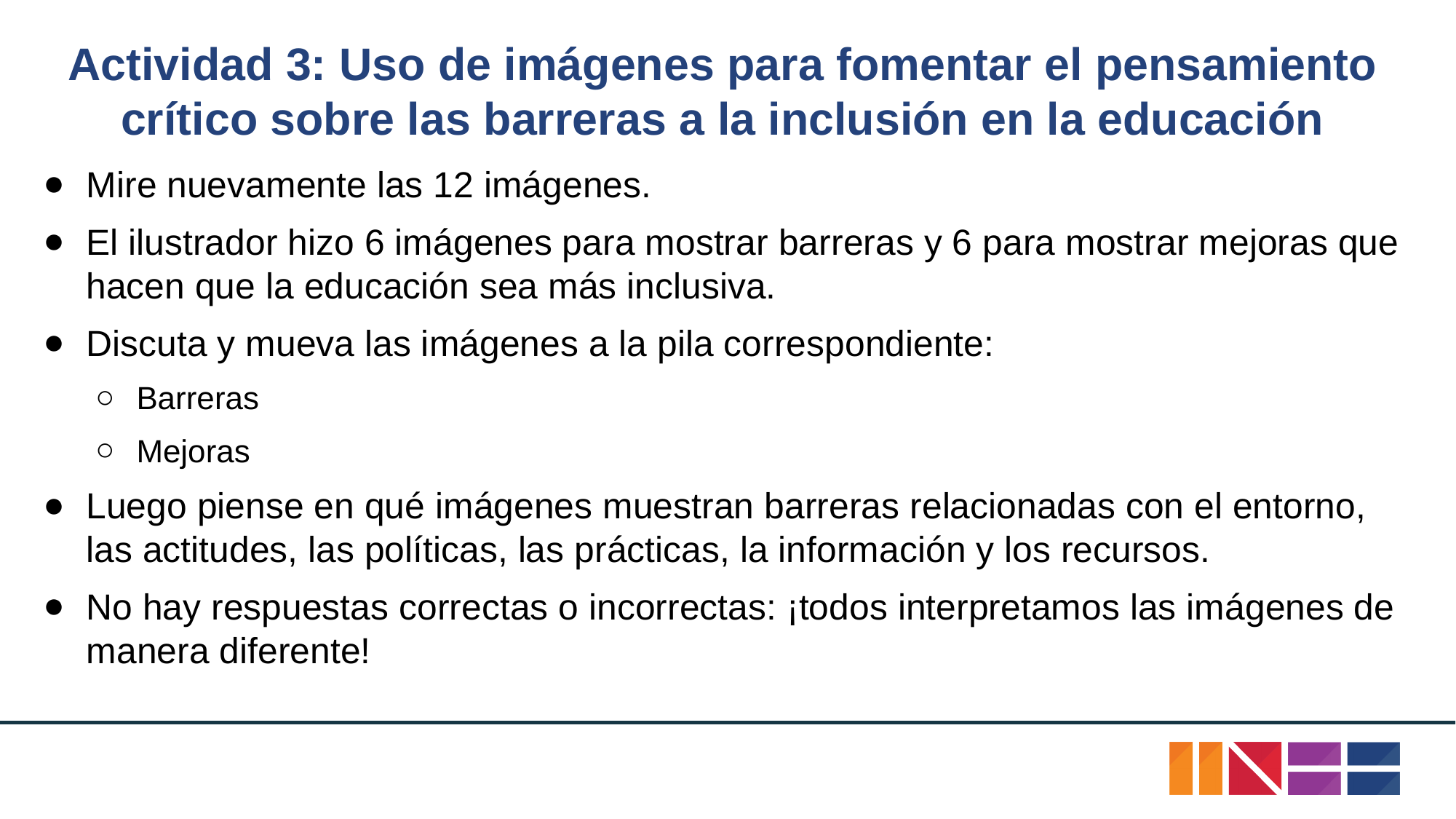

# Actividad 3: Uso de imágenes para fomentar el pensamiento crítico sobre las barreras a la inclusión en la educación
Mire nuevamente las 12 imágenes.
El ilustrador hizo 6 imágenes para mostrar barreras y 6 para mostrar mejoras que hacen que la educación sea más inclusiva.
Discuta y mueva las imágenes a la pila correspondiente:
Barreras
Mejoras
Luego piense en qué imágenes muestran barreras relacionadas con el entorno, las actitudes, las políticas, las prácticas, la información y los recursos.
No hay respuestas correctas o incorrectas: ¡todos interpretamos las imágenes de manera diferente!